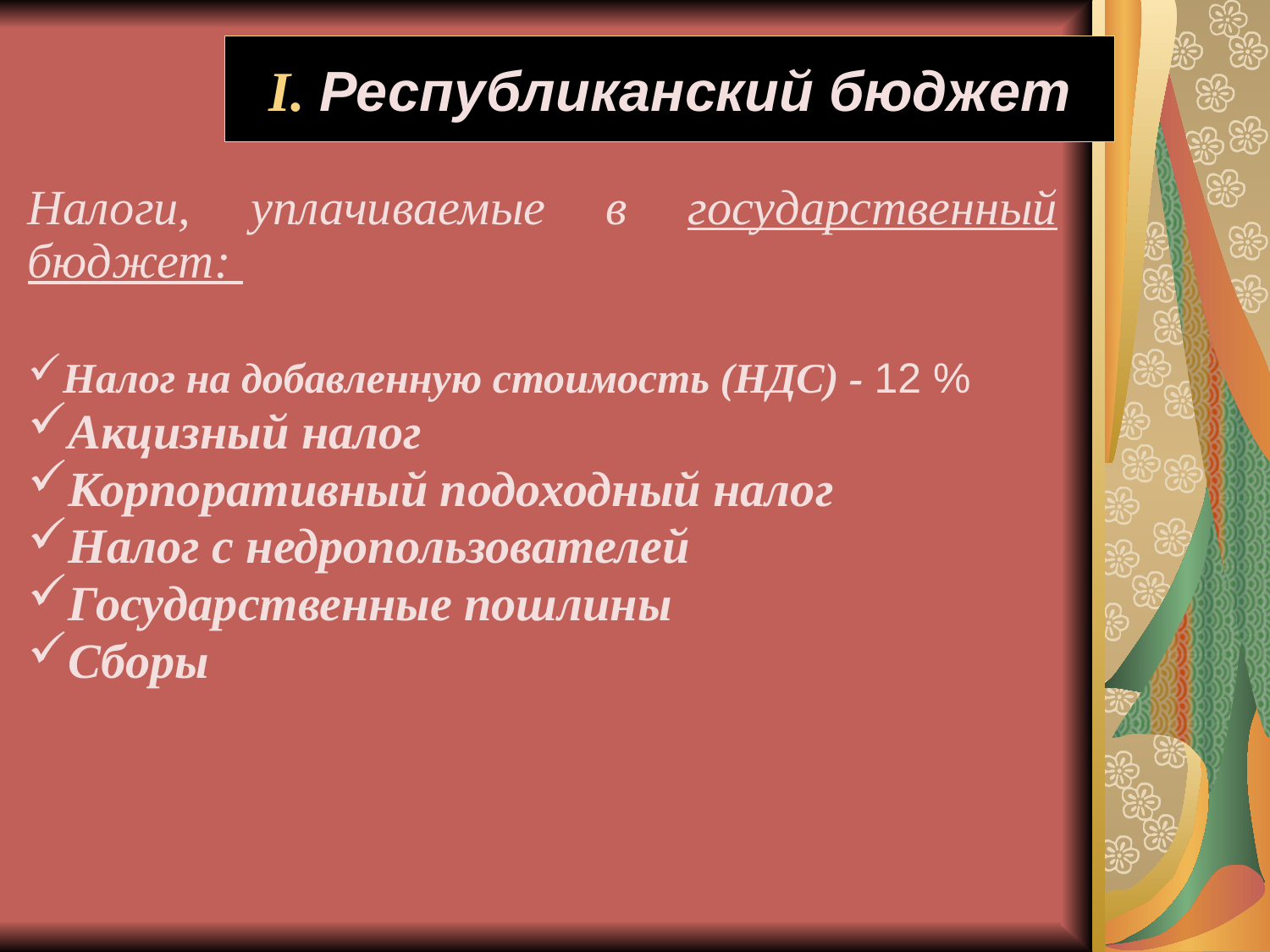

# I. Республиканский бюджет
Налоги, уплачиваемые в государственный бюджет:

Налог на добавленную стоимость (НДС) - 12 %
Акцизный налог
Корпоративный подоходный налог
Налог с недропользователей
Государственные пошлины
Сборы